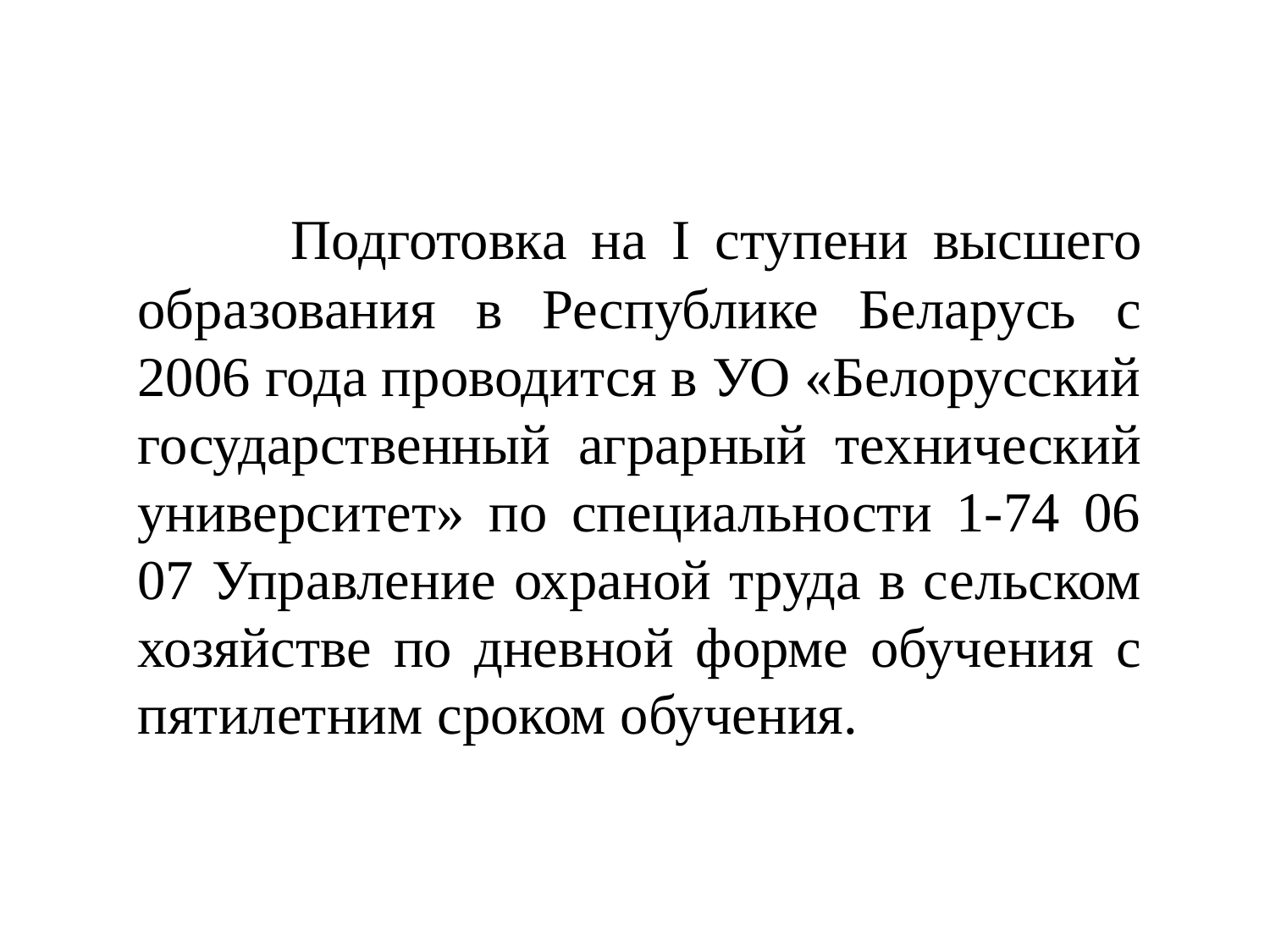

# Подготовка на I ступени высшего образования в Республике Беларусь с 2006 года проводится в УО «Белорусский государственный аграрный технический университет» по специальности 1-74 06 07 Управление охраной труда в сельском хозяйстве по дневной форме обучения с пятилетним сроком обучения.